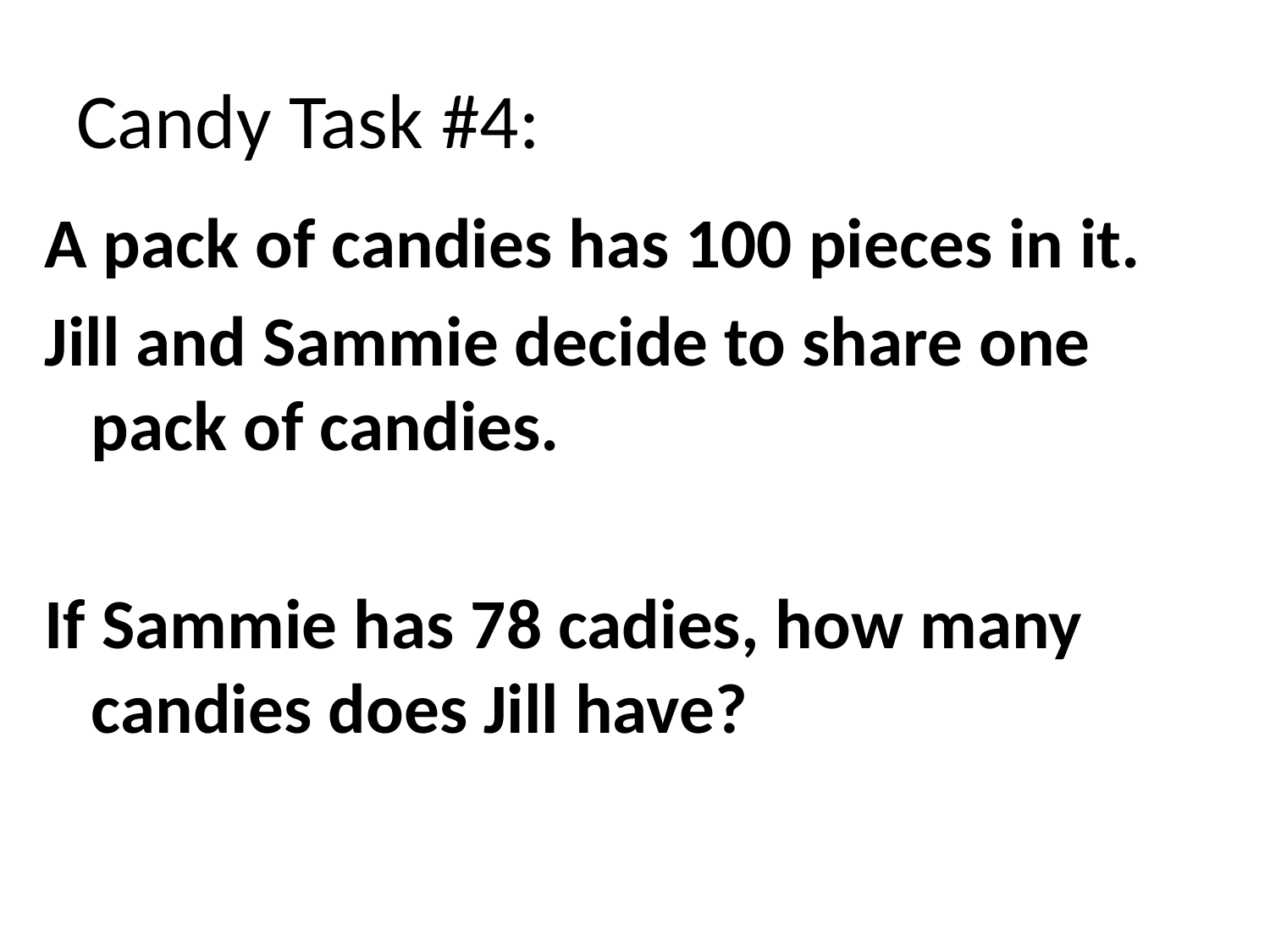

# Candy Task #4:
A pack of candies has 100 pieces in it.
Jill and Sammie decide to share one pack of candies.

If Sammie has 78 cadies, how many candies does Jill have?